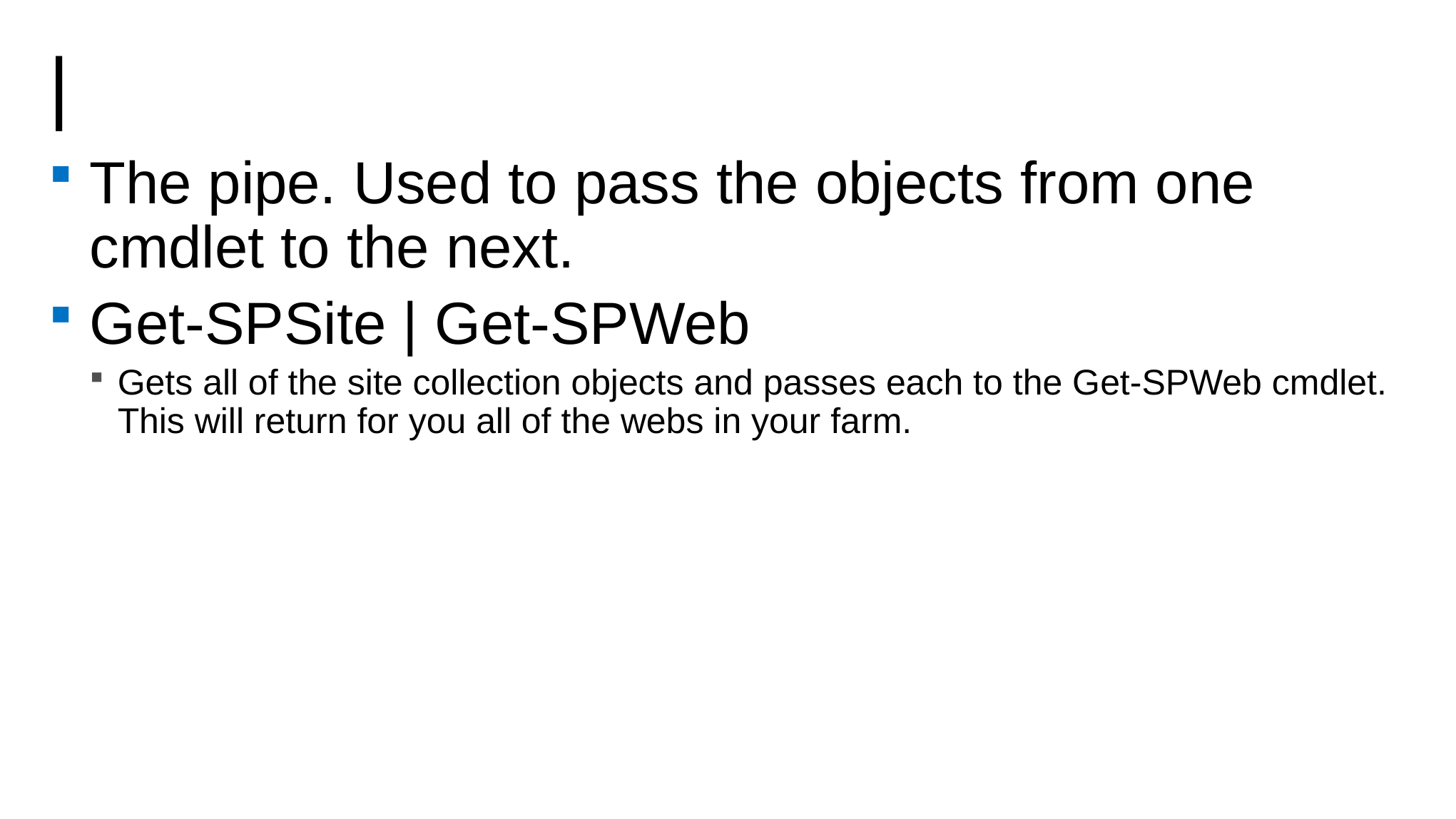

# |
The pipe. Used to pass the objects from one cmdlet to the next.
Get-SPSite | Get-SPWeb
Gets all of the site collection objects and passes each to the Get-SPWeb cmdlet. This will return for you all of the webs in your farm.